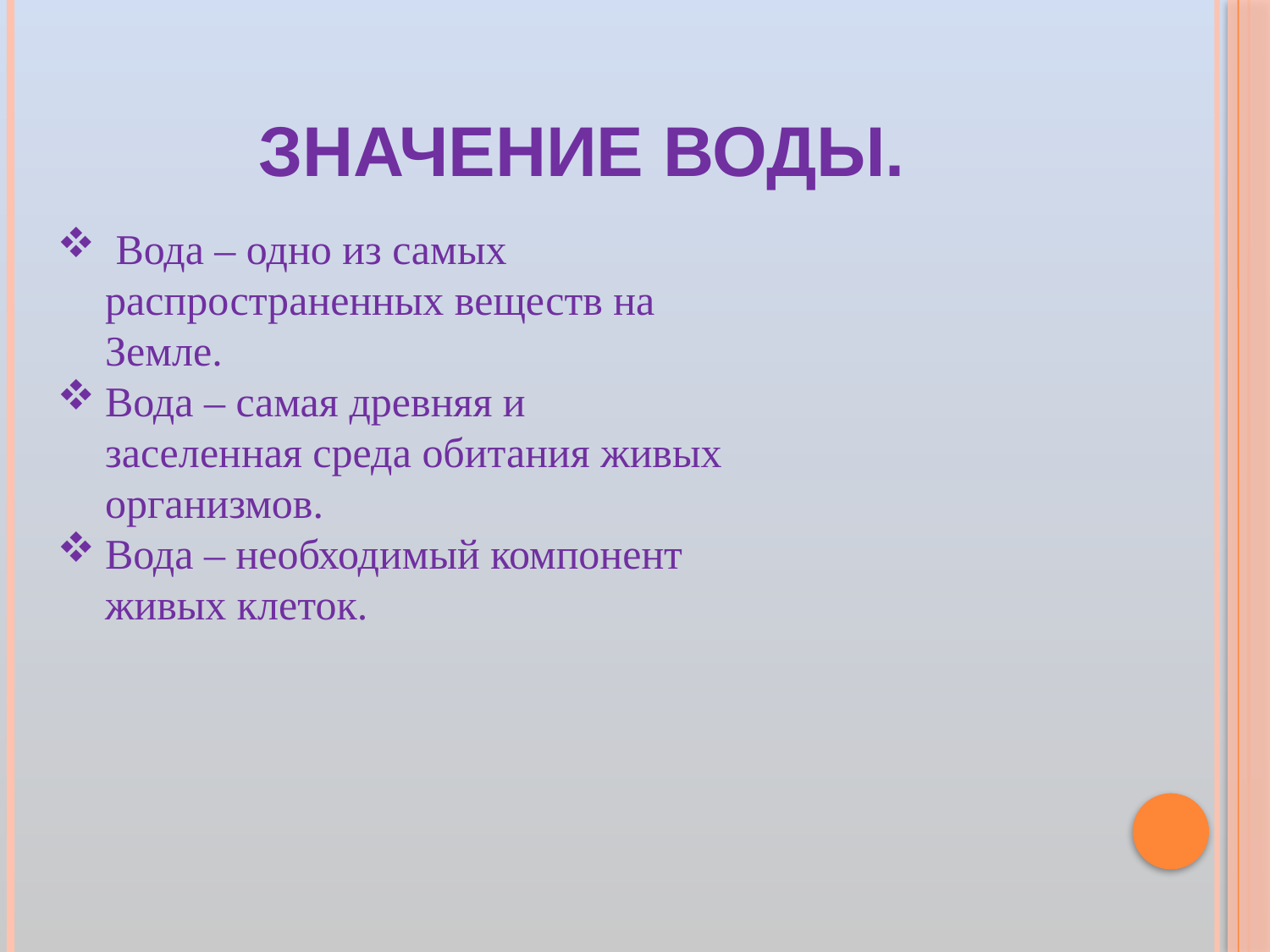

# Значение воды.
 Вода – одно из самых распространенных веществ на Земле.
Вода – самая древняя и заселенная среда обитания живых организмов.
Вода – необходимый компонент живых клеток.